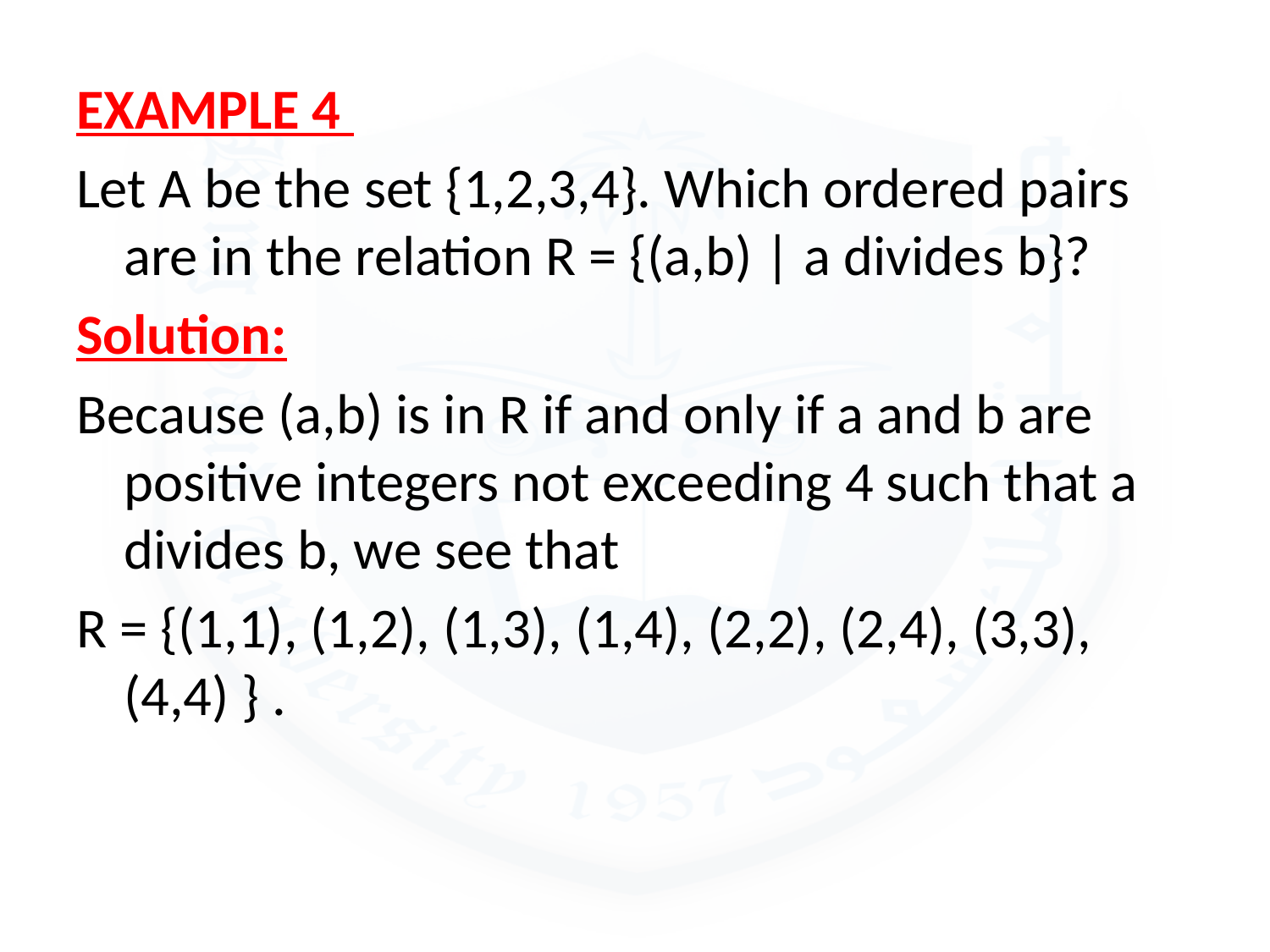

EXAMPLE 4
Let A be the set {1,2,3,4}. Which ordered pairs are in the relation R = {(a,b) | a divides b}?
Solution:
Because (a,b) is in R if and only if a and b are positive integers not exceeding 4 such that a divides b, we see that
R = {(1,1), (1,2), (1,3), (1,4), (2,2), (2,4), (3,3), (4,4) } .